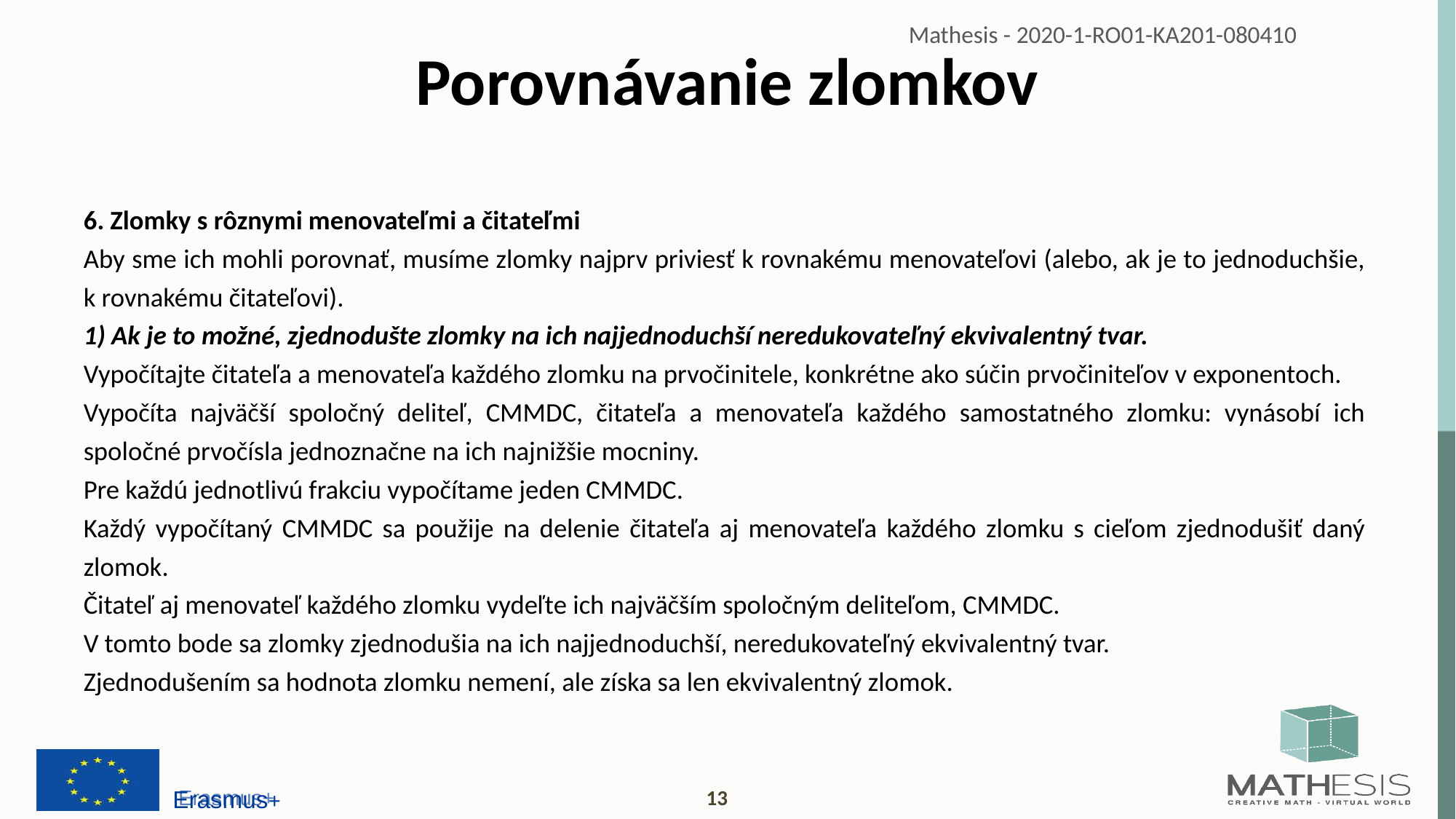

# Porovnávanie zlomkov
6. Zlomky s rôznymi menovateľmi a čitateľmi
Aby sme ich mohli porovnať, musíme zlomky najprv priviesť k rovnakému menovateľovi (alebo, ak je to jednoduchšie, k rovnakému čitateľovi).
1) Ak je to možné, zjednodušte zlomky na ich najjednoduchší neredukovateľný ekvivalentný tvar.
Vypočítajte čitateľa a menovateľa každého zlomku na prvočinitele, konkrétne ako súčin prvočiniteľov v exponentoch.
Vypočíta najväčší spoločný deliteľ, CMMDC, čitateľa a menovateľa každého samostatného zlomku: vynásobí ich spoločné prvočísla jednoznačne na ich najnižšie mocniny.
Pre každú jednotlivú frakciu vypočítame jeden CMMDC.
Každý vypočítaný CMMDC sa použije na delenie čitateľa aj menovateľa každého zlomku s cieľom zjednodušiť daný zlomok.
Čitateľ aj menovateľ každého zlomku vydeľte ich najväčším spoločným deliteľom, CMMDC.
V tomto bode sa zlomky zjednodušia na ich najjednoduchší, neredukovateľný ekvivalentný tvar.
Zjednodušením sa hodnota zlomku nemení, ale získa sa len ekvivalentný zlomok.